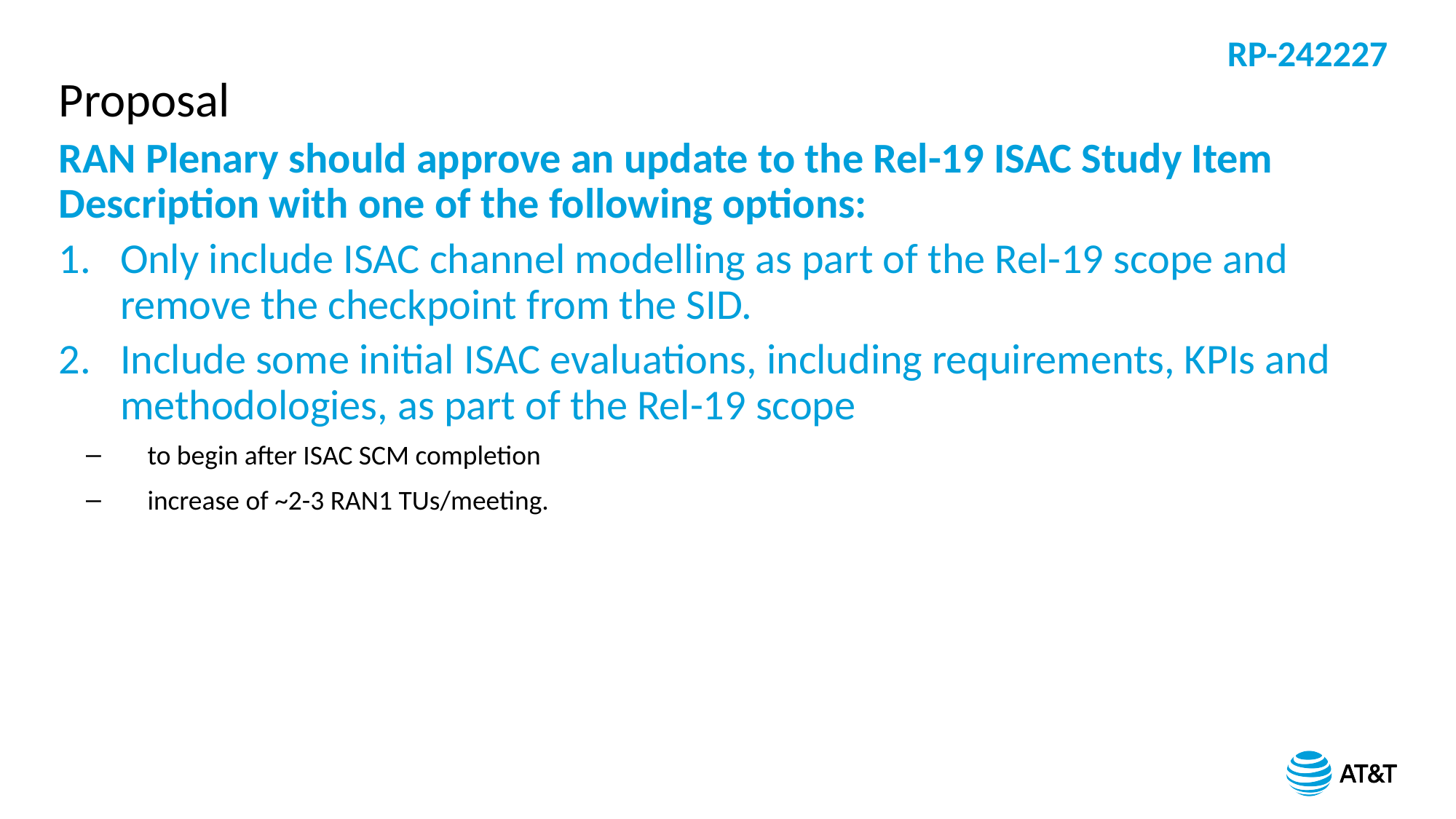

RP-242227
# Proposal
RAN Plenary should approve an update to the Rel-19 ISAC Study Item Description with one of the following options:
Only include ISAC channel modelling as part of the Rel-19 scope and remove the checkpoint from the SID.
Include some initial ISAC evaluations, including requirements, KPIs and methodologies, as part of the Rel-19 scope
to begin after ISAC SCM completion
increase of ~2-3 RAN1 TUs/meeting.